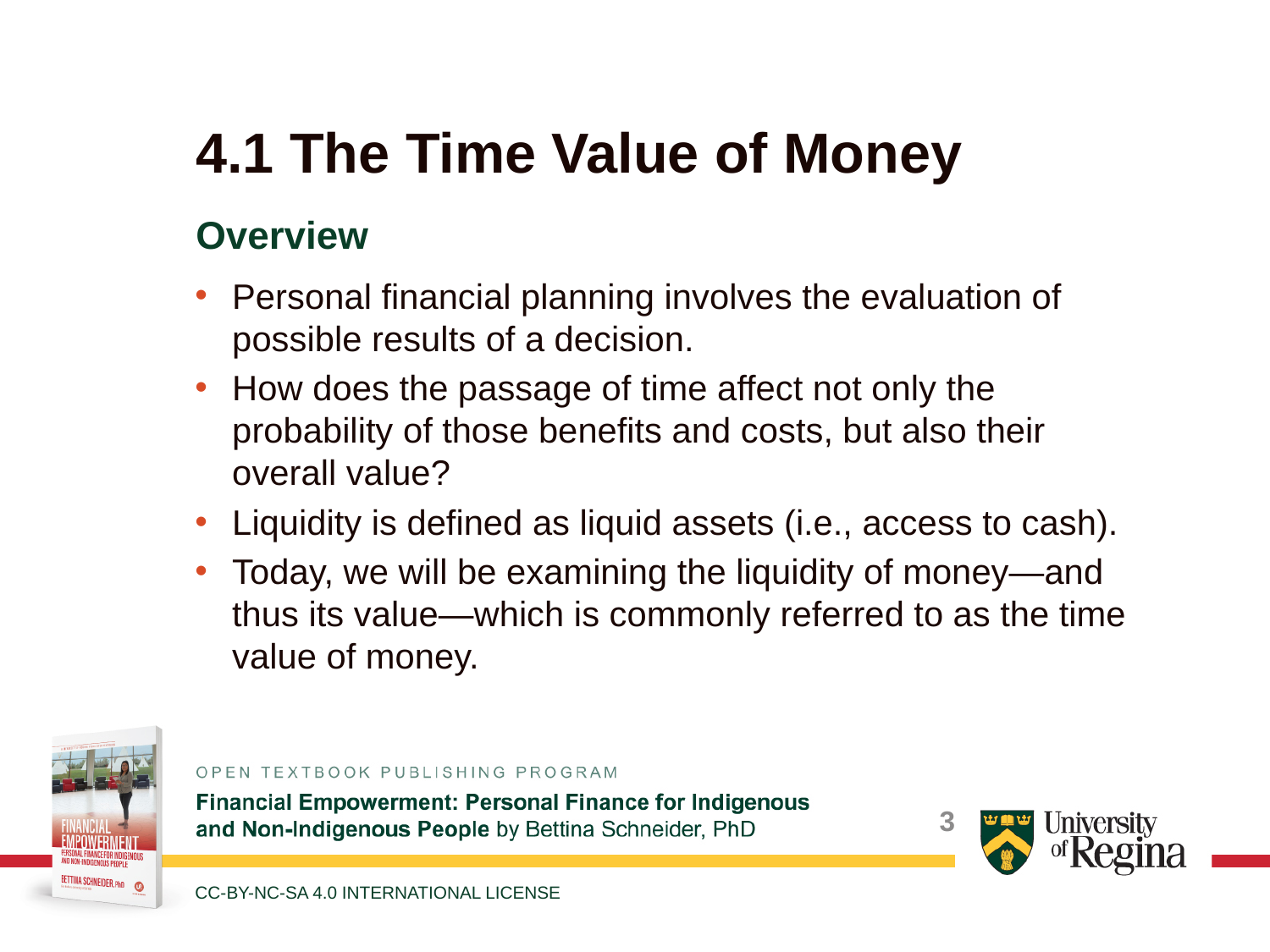

# 4.1 The Time Value of Money
Overview
Personal financial planning involves the evaluation of possible results of a decision.
How does the passage of time affect not only the probability of those benefits and costs, but also their overall value?
Liquidity is defined as liquid assets (i.e., access to cash).
Today, we will be examining the liquidity of money—and thus its value—which is commonly referred to as the time value of money.
CC-BY-NC-SA 4.0 INTERNATIONAL LICENSE